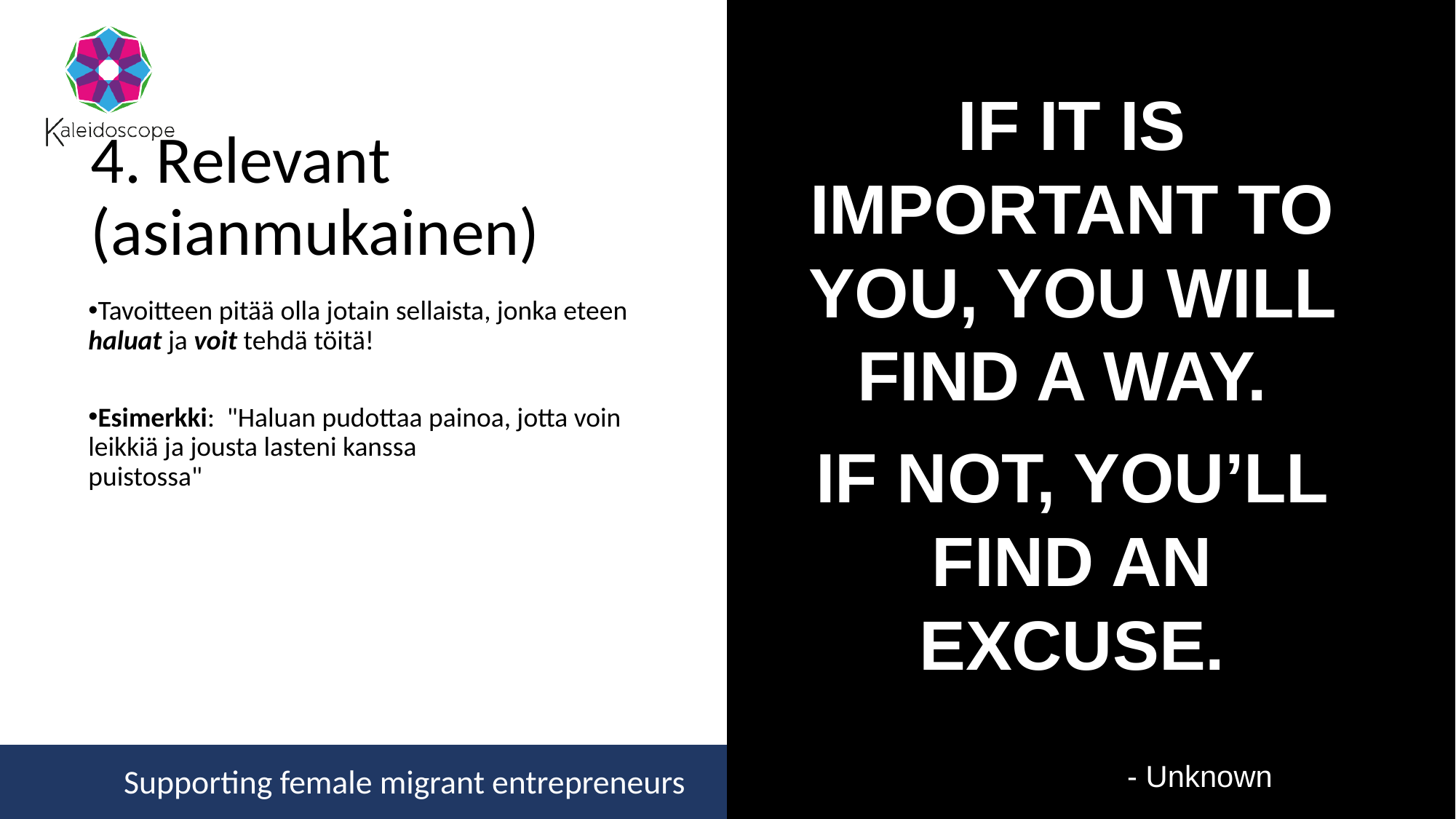

IF IT IS IMPORTANT TO YOU, YOU WILL FIND A WAY.
IF NOT, YOU’LL FIND AN EXCUSE.

			- Unknown
4. Relevant (asianmukainen)
Tavoitteen pitää olla jotain sellaista, jonka eteen haluat ja voit tehdä töitä!

Esimerkki:  "Haluan pudottaa painoa, jotta voin
leikkiä ja jousta lasteni kanssa
puistossa"
17